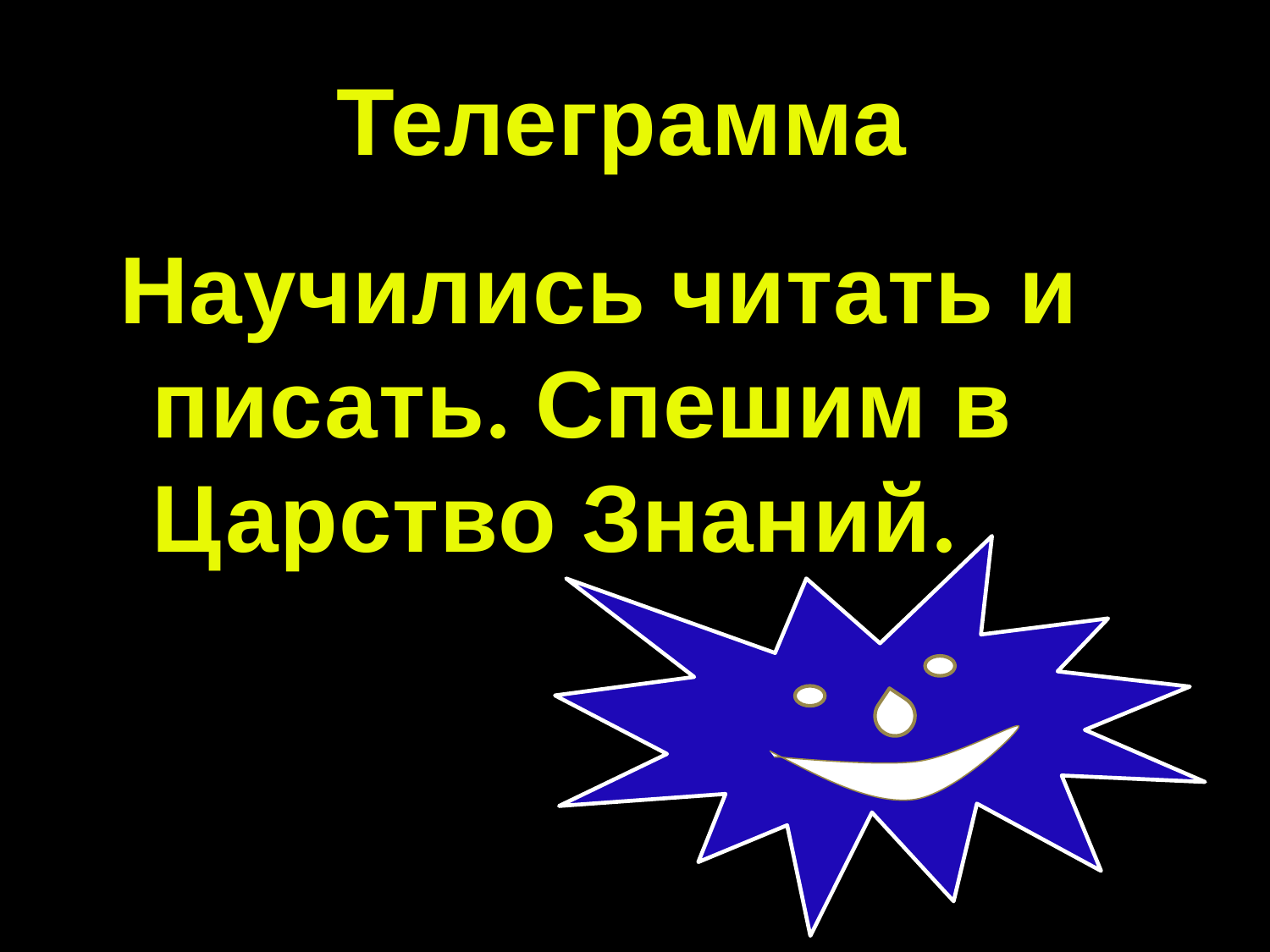

# Телеграмма
 Научились читать и писать. Спешим в Царство Знаний.